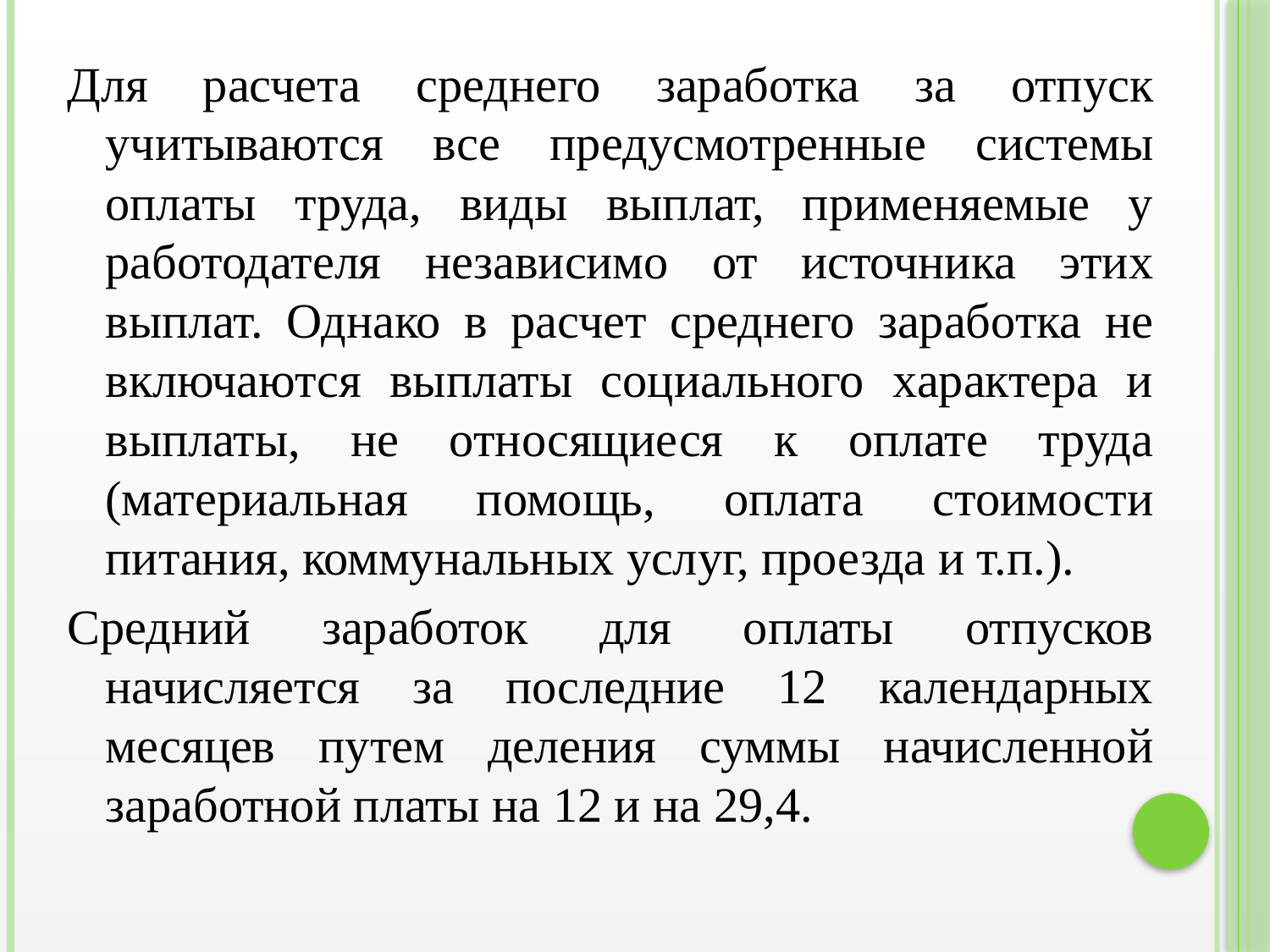

Для расчета среднего заработка за отпуск учитываются все предусмотренные системы оплаты труда, виды выплат, применяемые у работодателя независимо от источника этих выплат. Однако в расчет среднего заработка не включаются выплаты социального характера и выплаты, не относящиеся к оплате труда (материальная помощь, оплата стоимости питания, коммунальных услуг, проезда и т.п.).
Средний заработок для оплаты отпусков начисляется за последние 12 календарных месяцев путем деления суммы начисленной заработной платы на 12 и на 29,4.